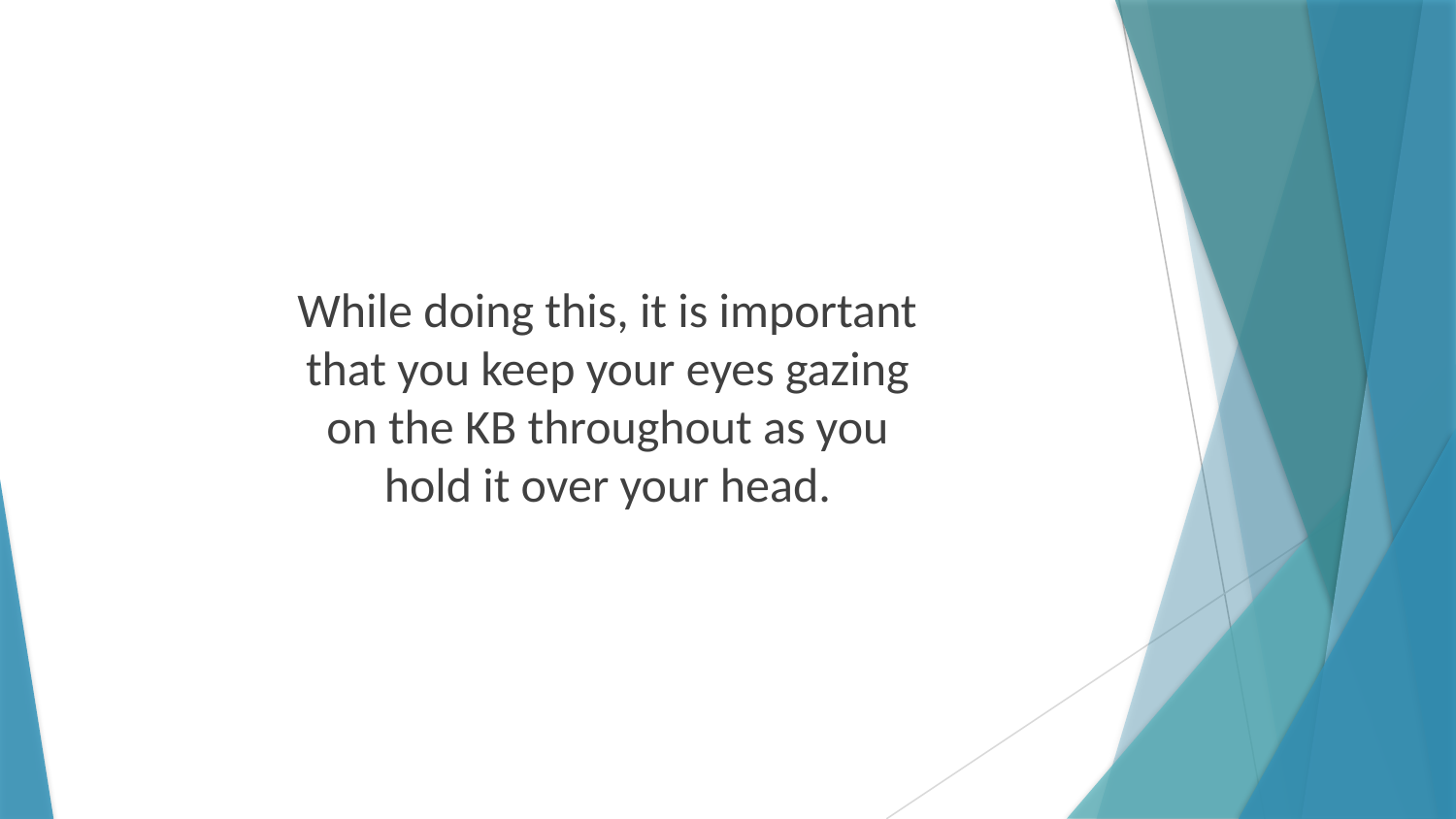

While doing this, it is important that you keep your eyes gazing on the KB throughout as you hold it over your head.